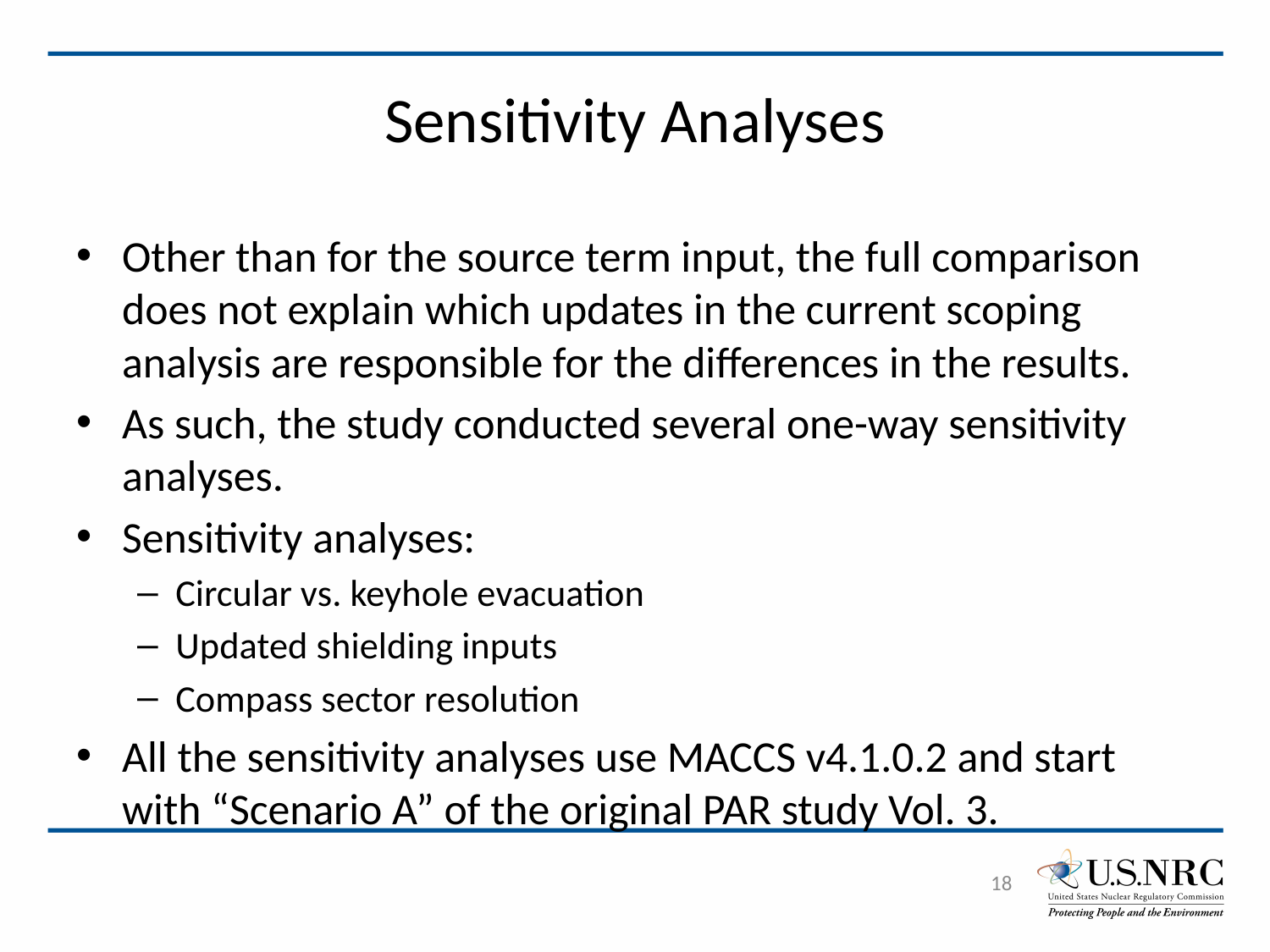

# Sensitivity Analyses
Other than for the source term input, the full comparison does not explain which updates in the current scoping analysis are responsible for the differences in the results.
As such, the study conducted several one-way sensitivity analyses.
Sensitivity analyses:
Circular vs. keyhole evacuation
Updated shielding inputs
Compass sector resolution
All the sensitivity analyses use MACCS v4.1.0.2 and start with “Scenario A” of the original PAR study Vol. 3.

18